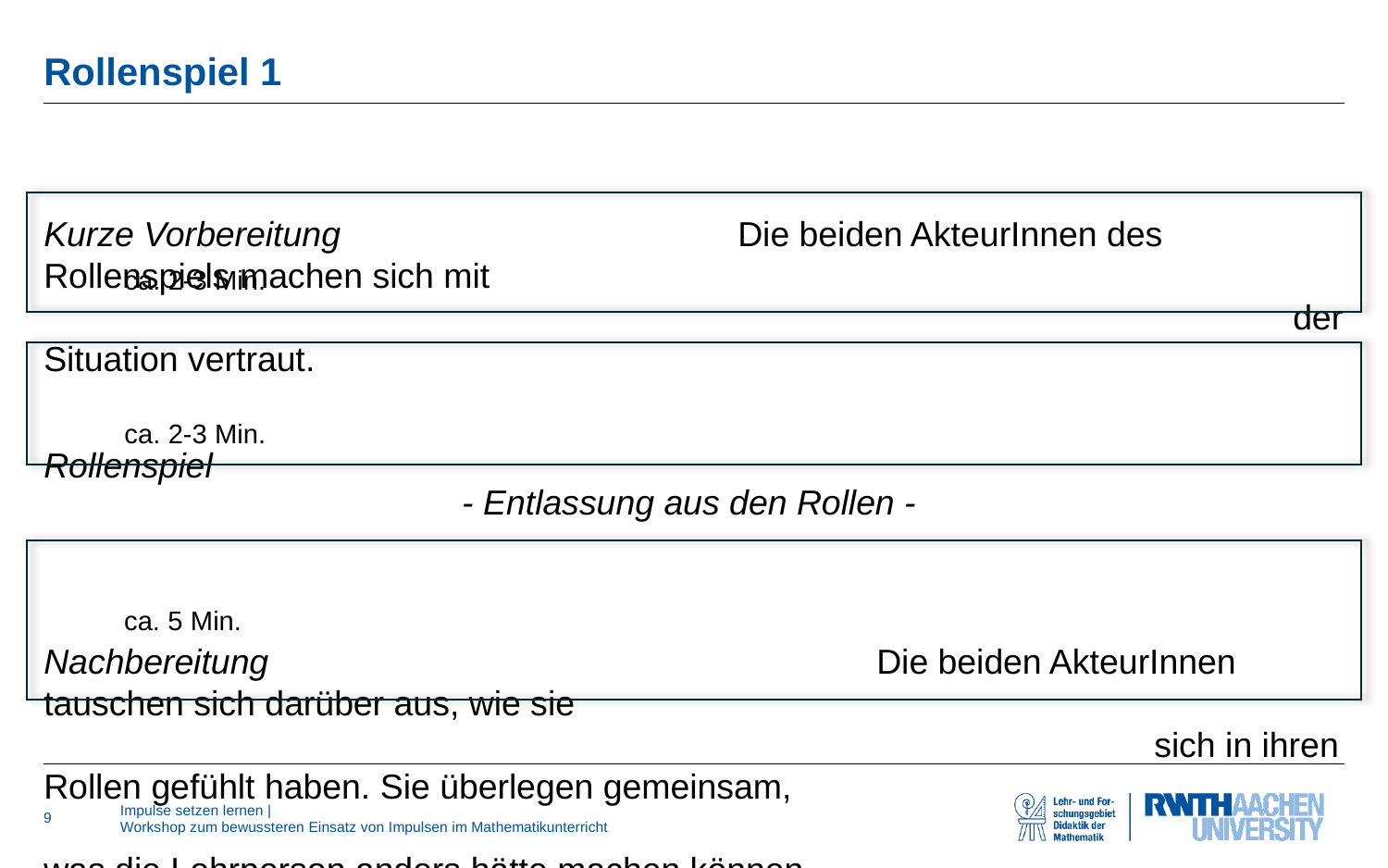

# Rollenspiel 1

Kurze Vorbereitung			Die beiden AkteurInnen des Rollenspiels machen sich mit 															der Situation vertraut.

Rollenspiel

Nachbereitung 					Die beiden AkteurInnen tauschen sich darüber aus, wie sie 														sich in ihren Rollen gefühlt haben. Sie überlegen gemeinsam, 													was die Lehrperson anders hätte machen können.
ca. 2-3 Min.

ca. 2-3 Min.
- Entlassung aus den Rollen -

ca. 5 Min.